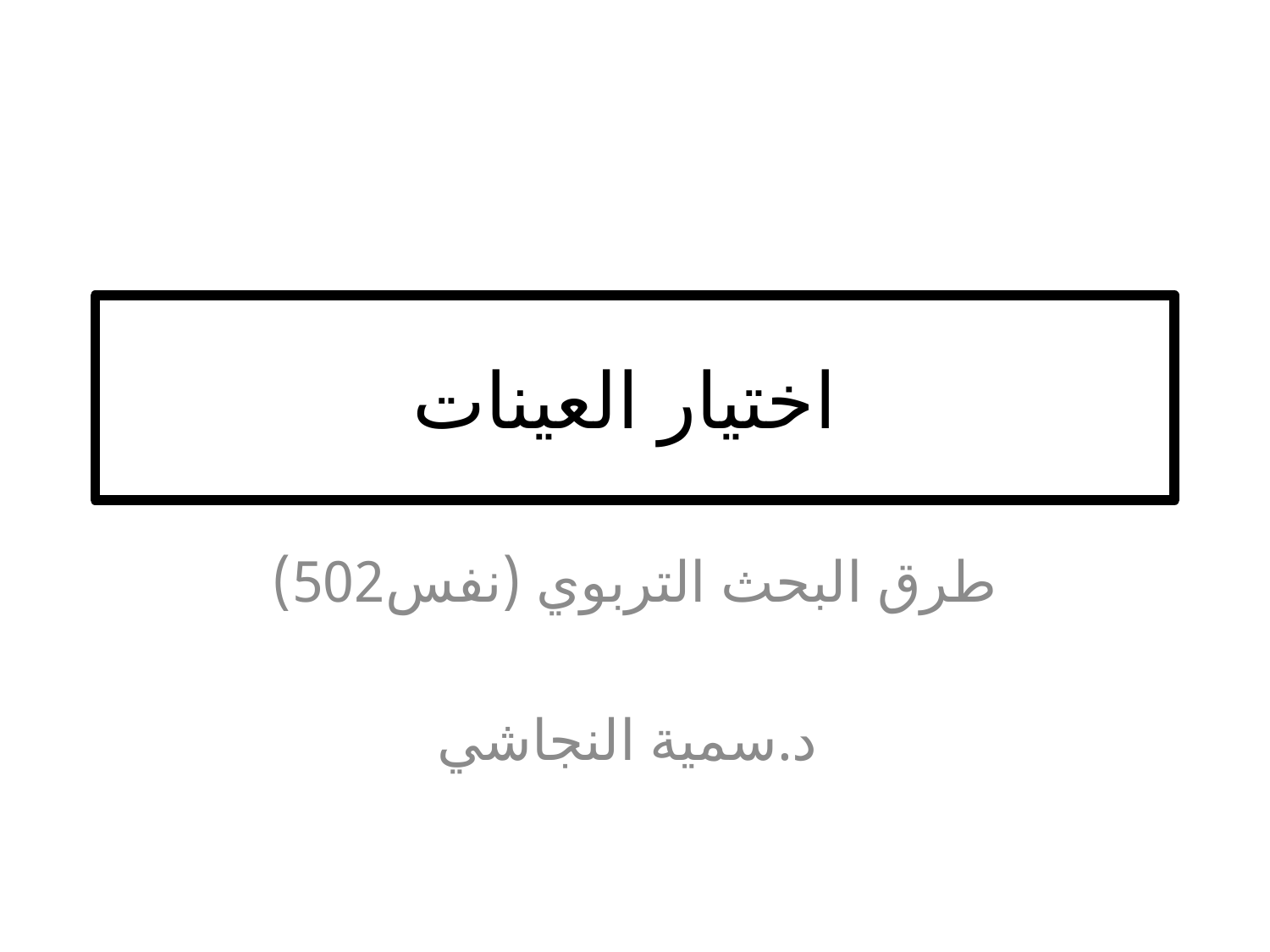

# اختيار العينات
طرق البحث التربوي (نفس502)

د.سمية النجاشي